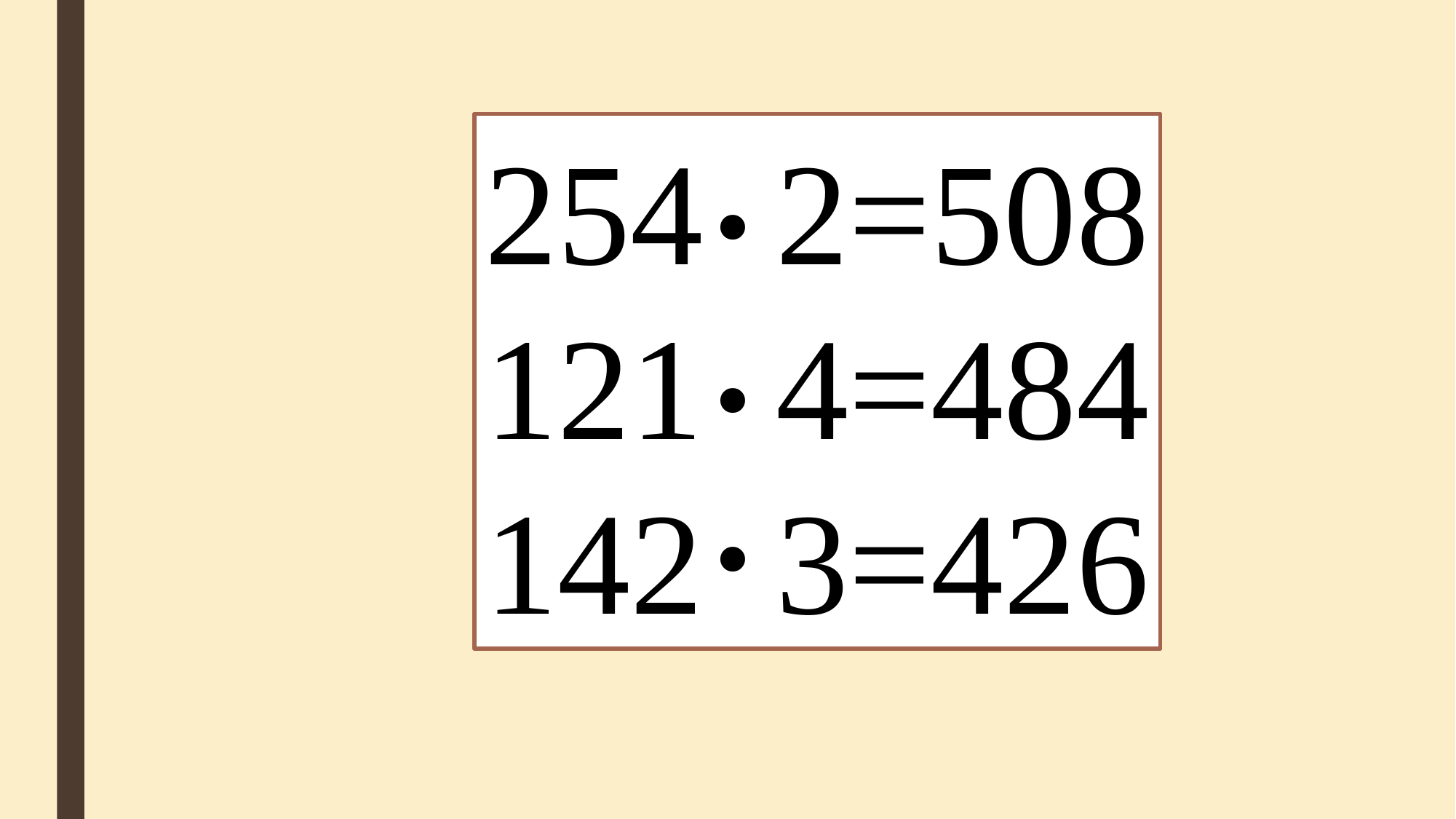

.
  2=508
121  4=484
142  3=426
.
.